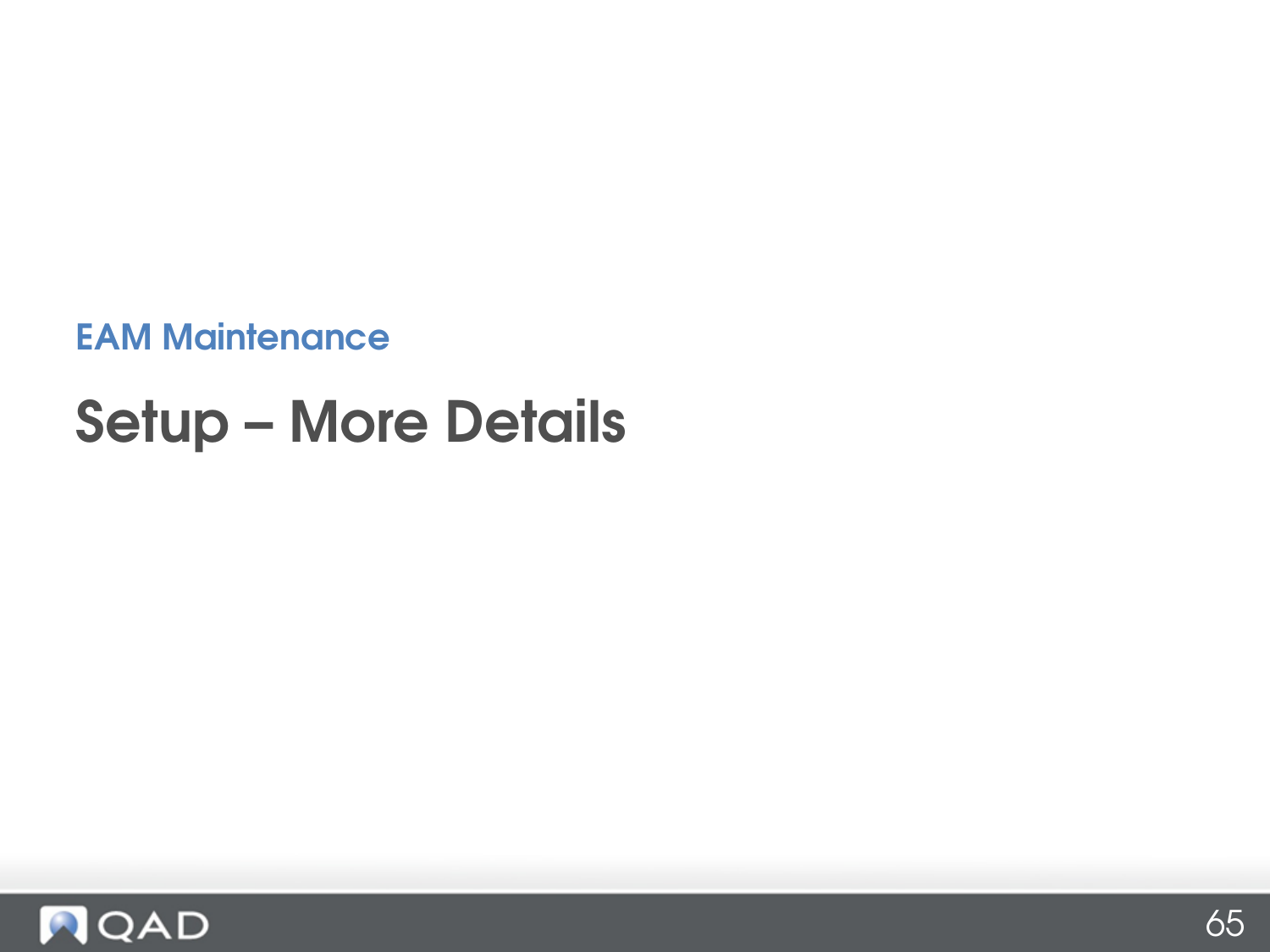

EAM Maintenance
# Setup – More Details

65